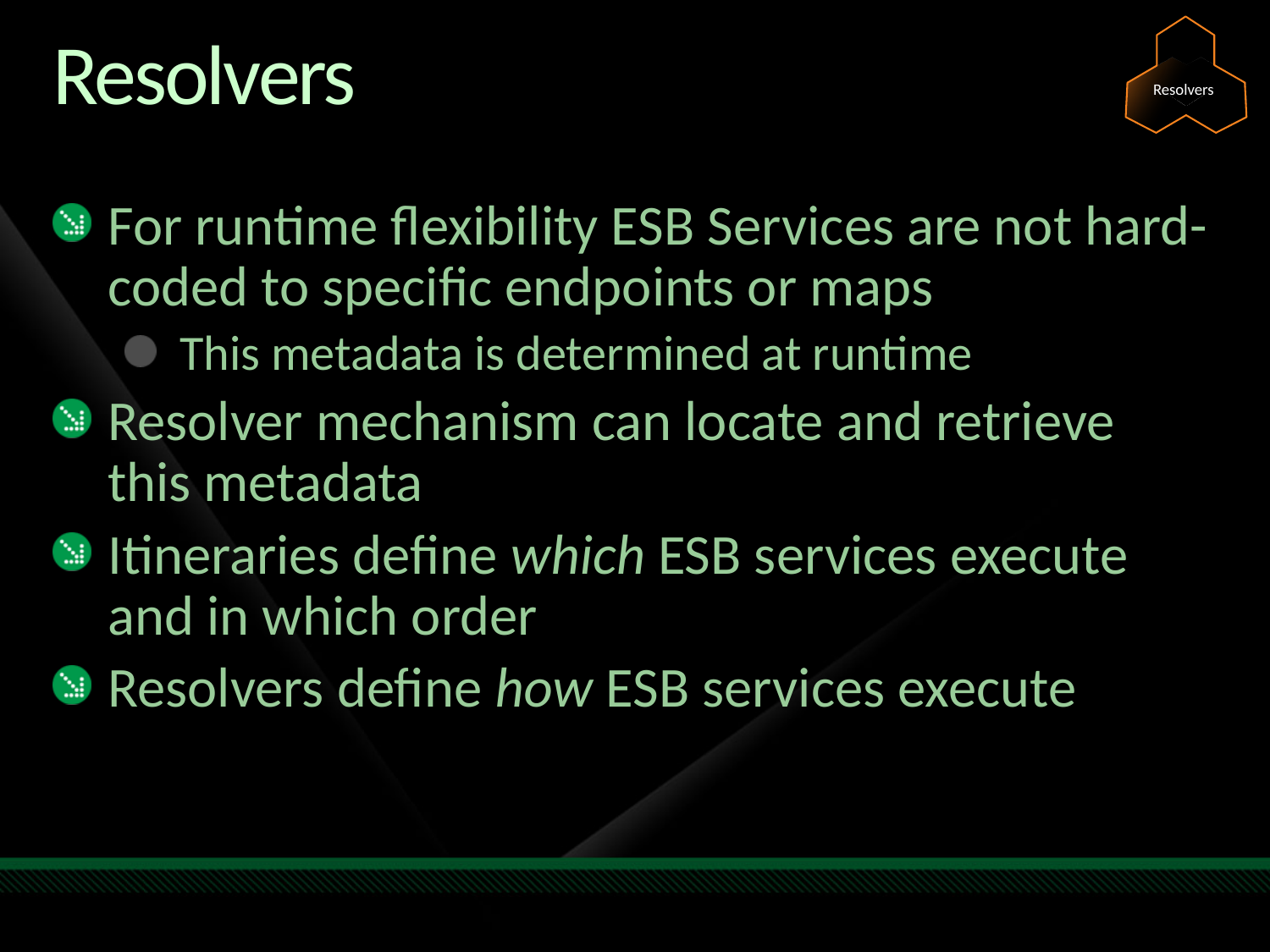

Resolvers
# Resolvers
For runtime flexibility ESB Services are not hard-coded to specific endpoints or maps
This metadata is determined at runtime
Resolver mechanism can locate and retrieve
this metadata
Itineraries define which ESB services execute and in which order
Resolvers define how ESB services execute